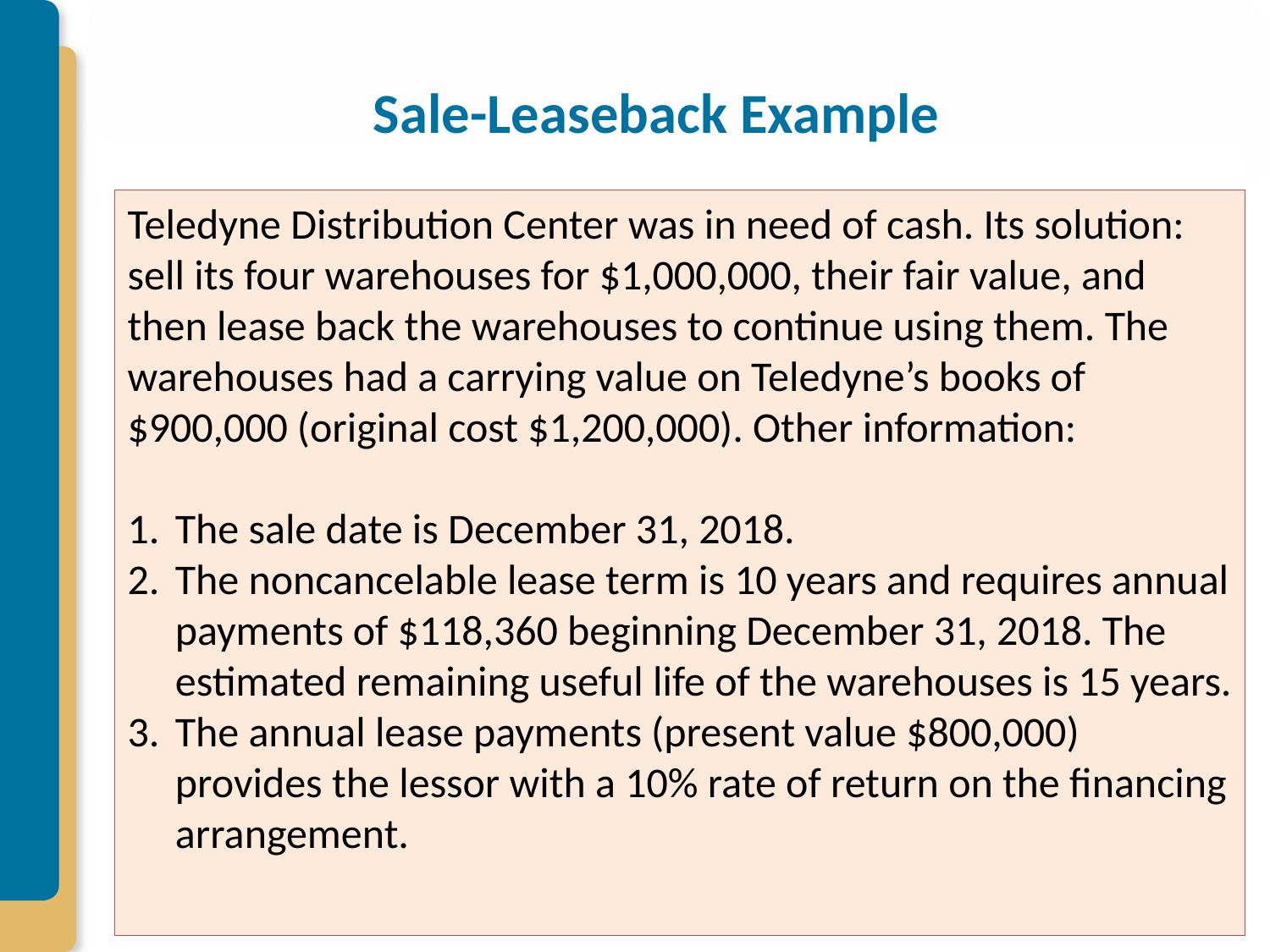

# Sale-Leaseback Example
Teledyne Distribution Center was in need of cash. Its solution: sell its four warehouses for $1,000,000, their fair value, and then lease back the warehouses to continue using them. The warehouses had a carrying value on Teledyne’s books of $900,000 (original cost $1,200,000). Other information:

The sale date is December 31, 2018.
The noncancelable lease term is 10 years and requires annual payments of $118,360 beginning December 31, 2018. The estimated remaining useful life of the warehouses is 15 years.
The annual lease payments (present value $800,000) provides the lessor with a 10% rate of return on the financing arrangement.